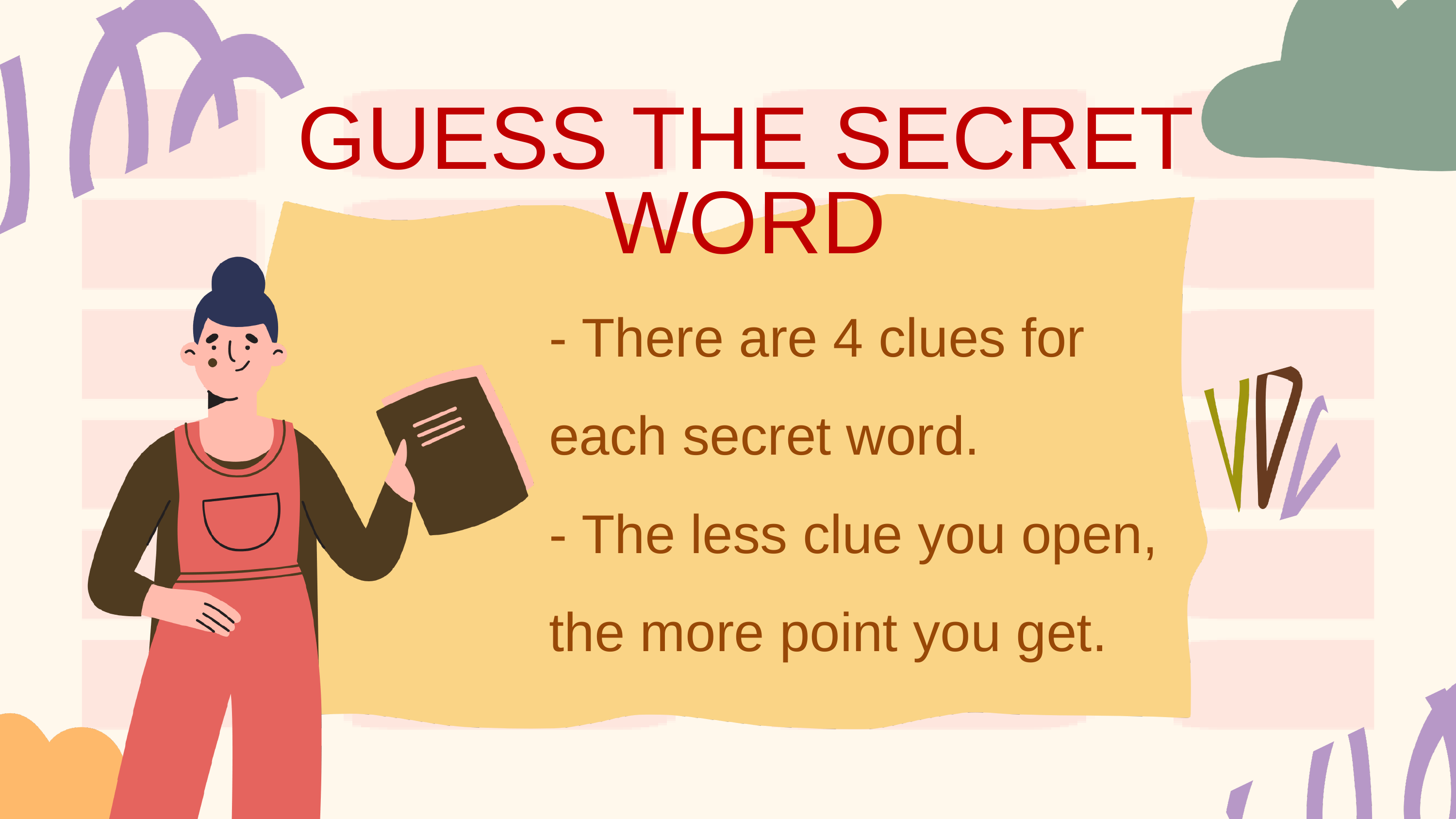

GUESS THE SECRET WORD

- There are 4 clues for each secret word.
- The less clue you open, the more point you get.